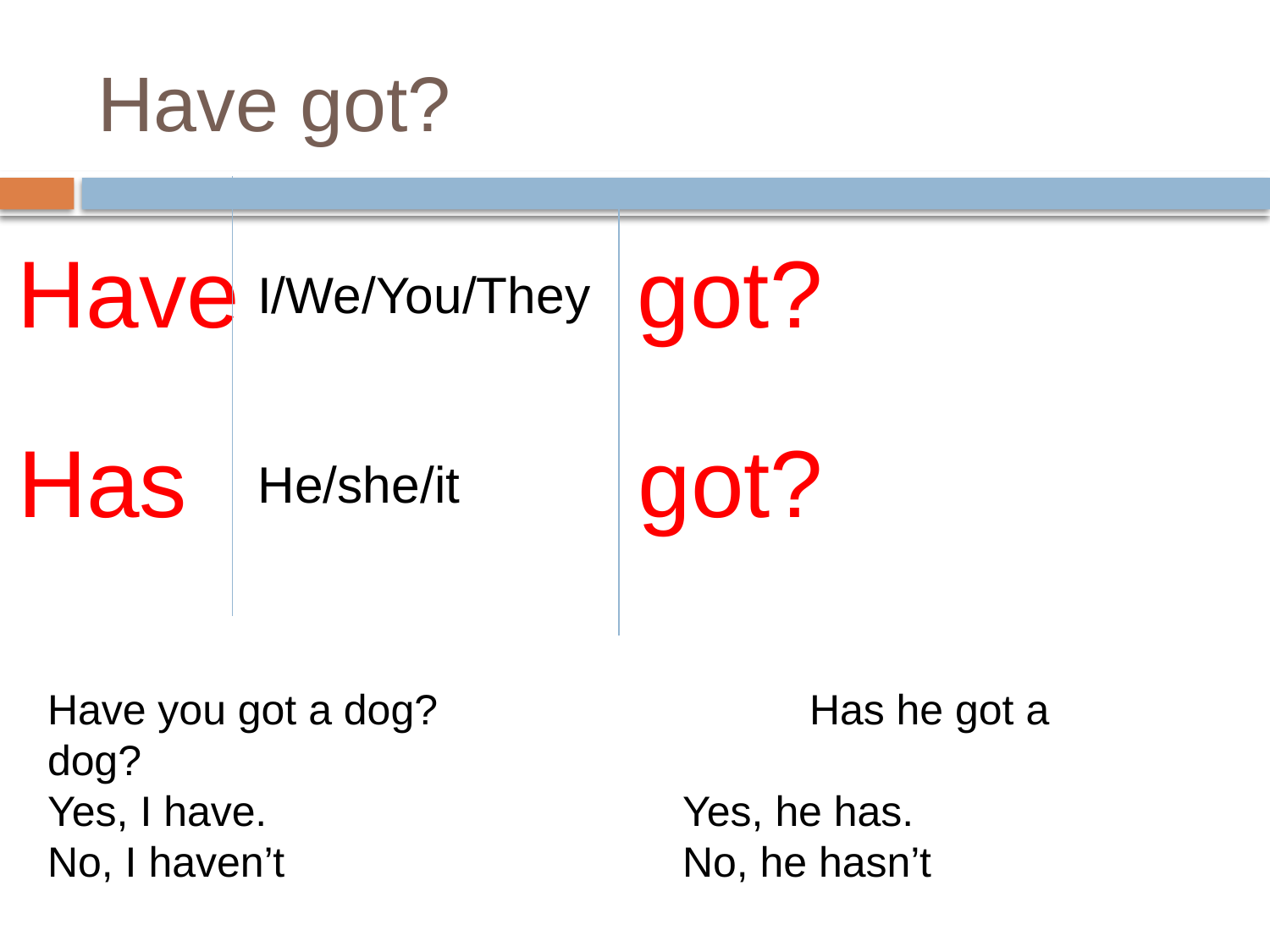

# Have got?
Have
got?
I/We/You/They

Has
got?
He/she/it

Have you got a dog?			Has he got a dog?
Yes, I have.				Yes, he has.
No, I haven’t				No, he hasn’t